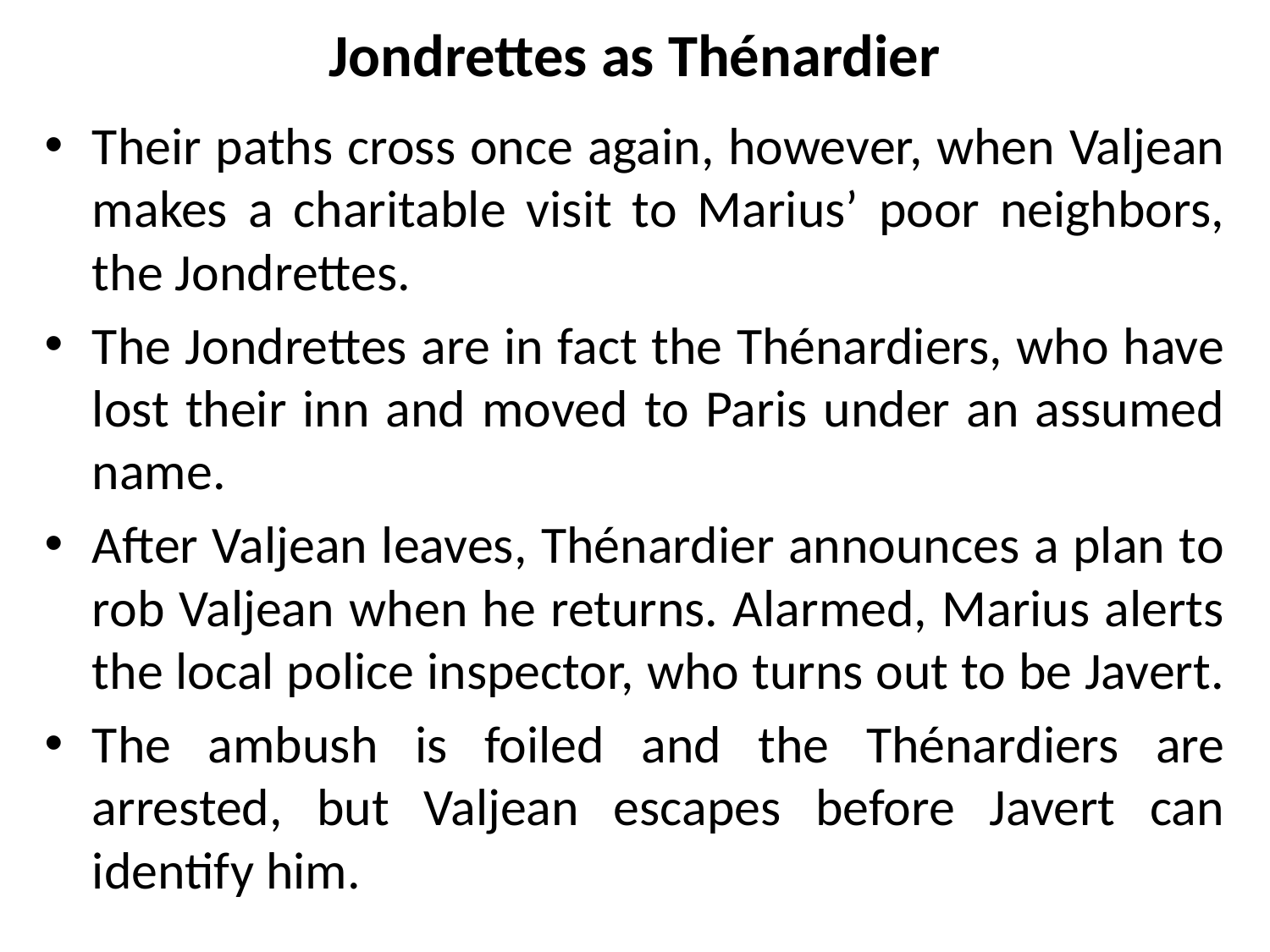

# Jondrettes as Thénardier
Their paths cross once again, however, when Valjean makes a charitable visit to Marius’ poor neighbors, the Jondrettes.
The Jondrettes are in fact the Thénardiers, who have lost their inn and moved to Paris under an assumed name.
After Valjean leaves, Thénardier announces a plan to rob Valjean when he returns. Alarmed, Marius alerts the local police inspector, who turns out to be Javert.
The ambush is foiled and the Thénardiers are arrested, but Valjean escapes before Javert can identify him.